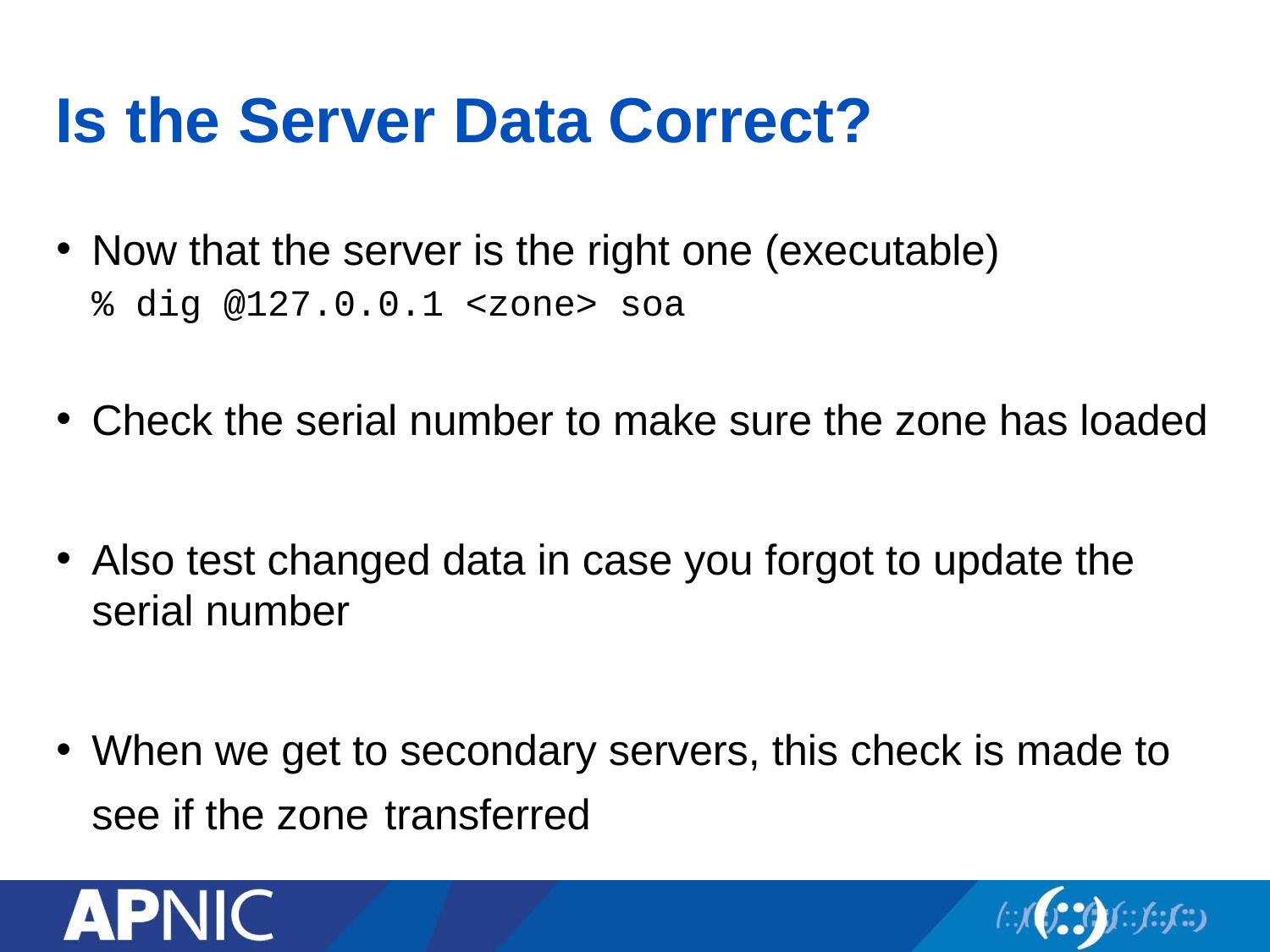

# Is the Server Data Correct?
Now that the server is the right one (executable)
% dig @127.0.0.1 <zone> soa

Check the serial number to make sure the zone has loaded

Also test changed data in case you forgot to update the serial number

When we get to secondary servers, this check is made to see if the zone transferred